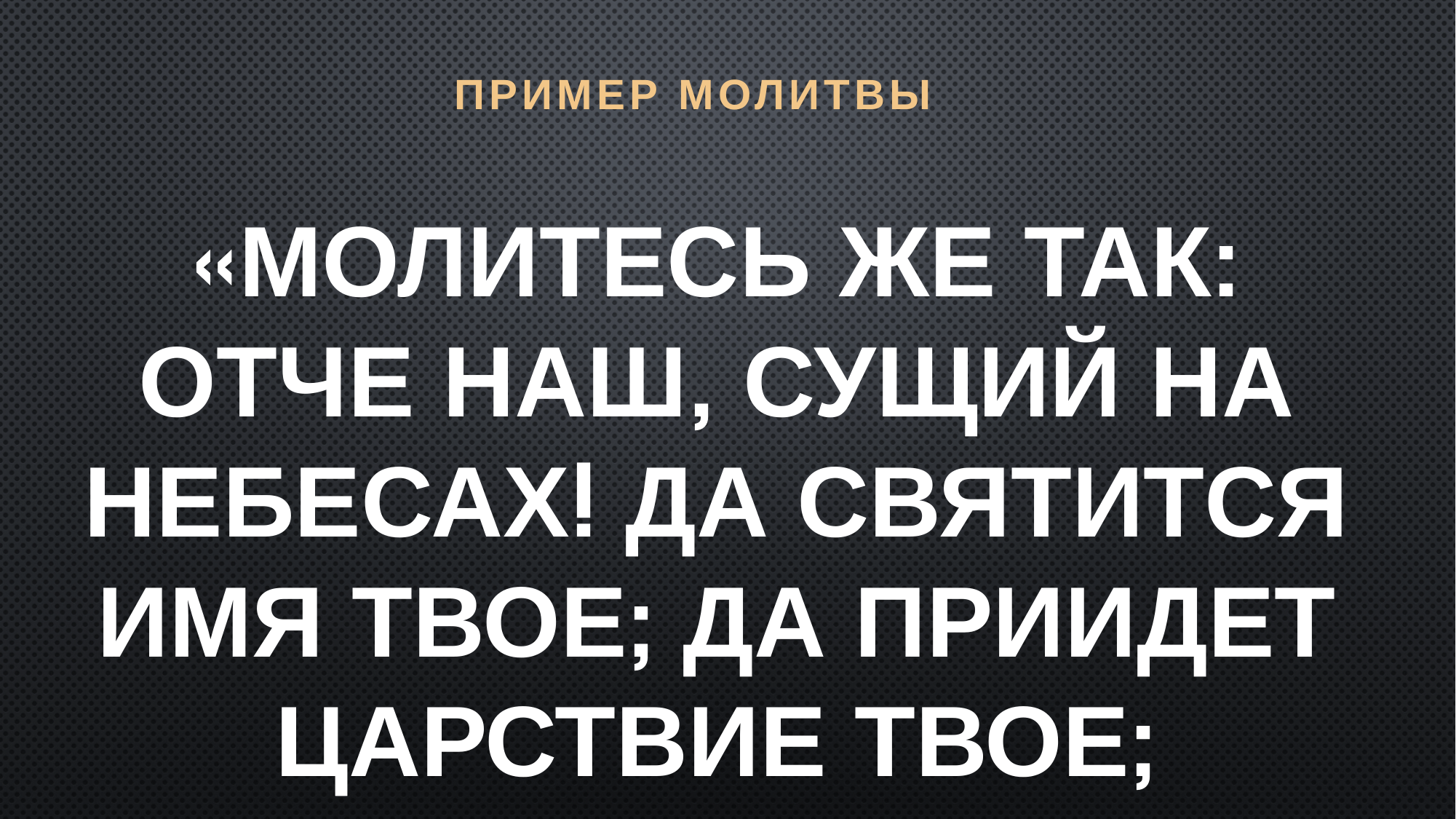

ПРИМЕР МОЛИТВЫ
«Молитесь же так: Отче наш, сущий на небесах! да святится имя Твое; да приидет Царствие Твое;